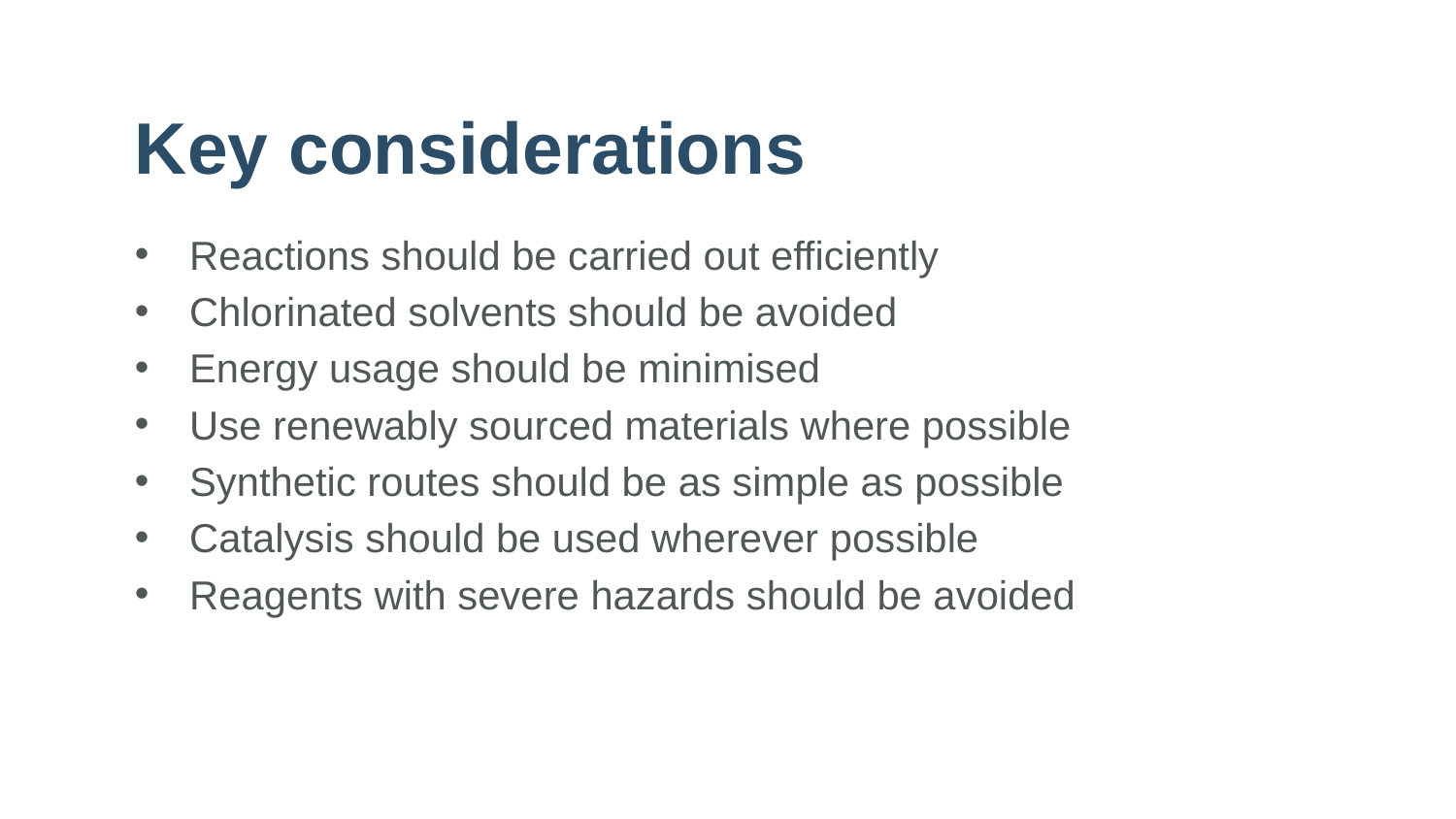

# Key considerations
Reactions should be carried out efficiently
Chlorinated solvents should be avoided
Energy usage should be minimised
Use renewably sourced materials where possible
Synthetic routes should be as simple as possible
Catalysis should be used wherever possible
Reagents with severe hazards should be avoided